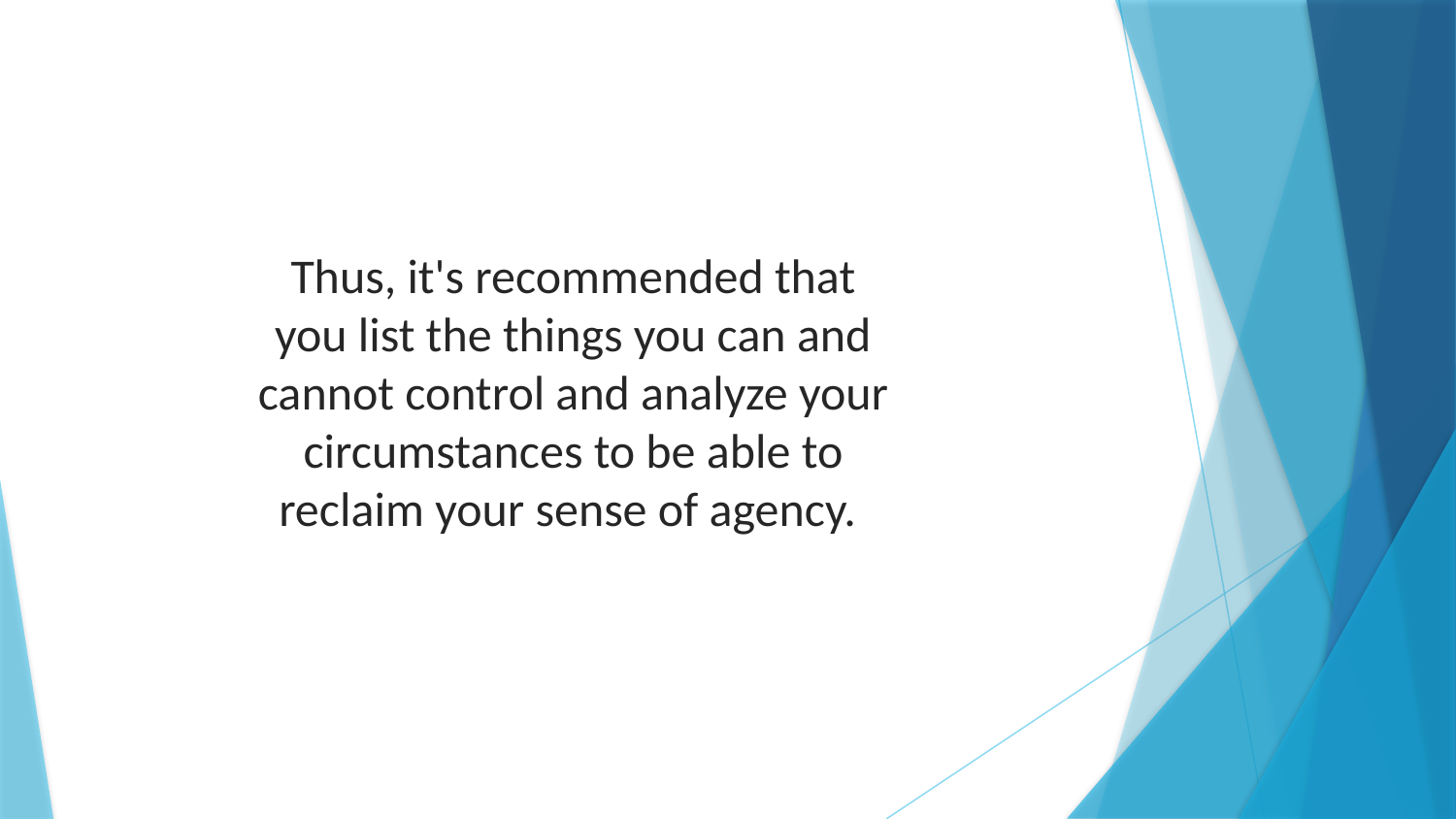

Thus, it's recommended that you list the things you can and cannot control and analyze your circumstances to be able to reclaim your sense of agency.